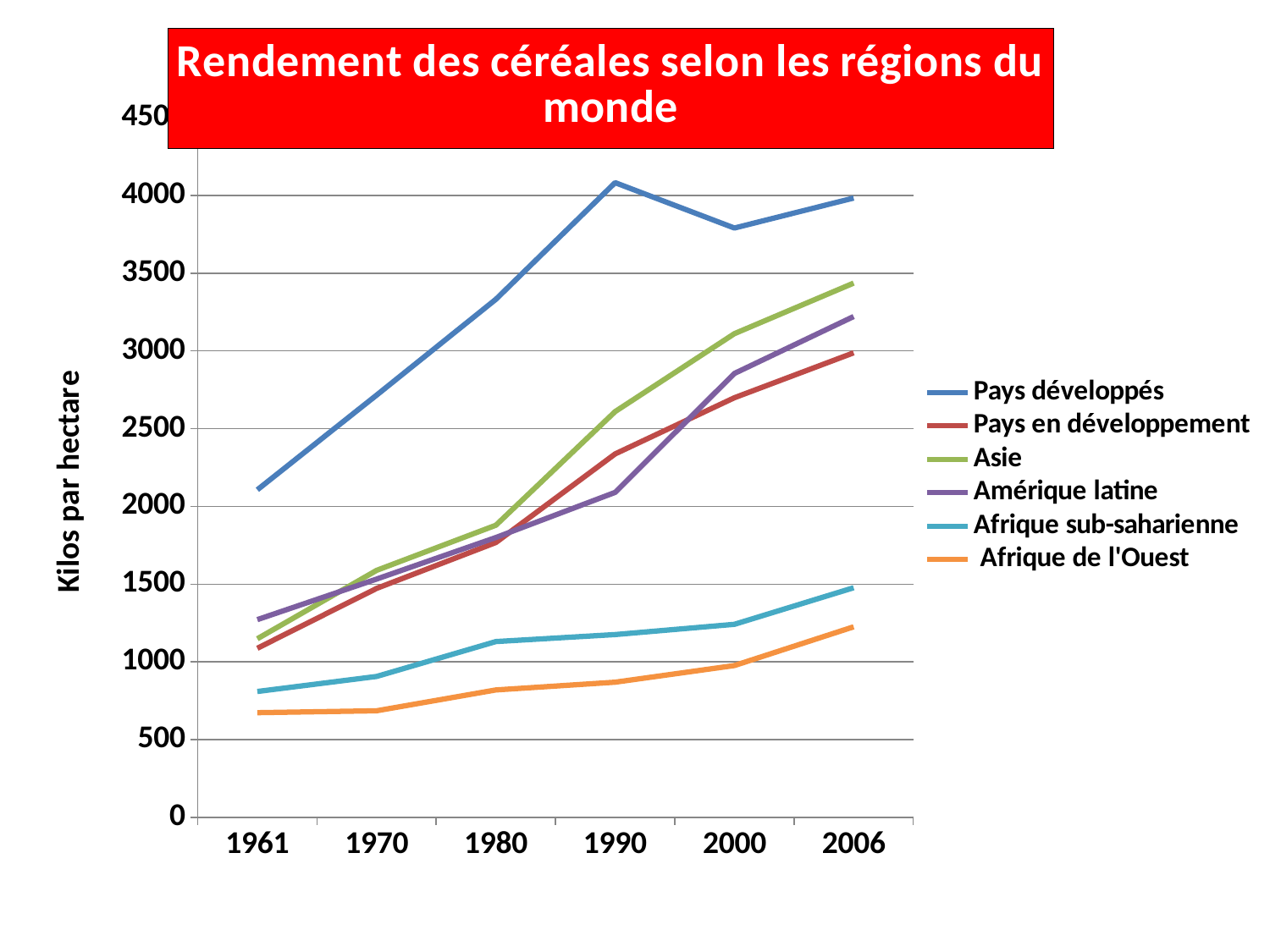

### Chart: Rendement des céréales selon les régions du monde

| Category | Pays développés | Pays en développement | Asie  | Amérique latine | Afrique sub-saharienne |  Afrique de l'Ouest |
|---|---|---|---|---|---|---|
| 1961 | 2107.0 | 1088.0 | 1149.0 | 1272.0 | 810.0 | 674.0 |
| 1970 | 2716.0 | 1473.0 | 1589.0 | 1533.0 | 907.0 | 686.0 |
| 1980 | 3332.0 | 1768.0 | 1879.0 | 1800.0 | 1131.0 | 820.0 |
| 1990 | 4082.0 | 2338.0 | 2610.0 | 2090.0 | 1176.0 | 870.0 |
| 2000 | 3790.0 | 2699.0 | 3111.0 | 2855.0 | 1242.0 | 977.0 |
| 2006 | 3983.0 | 2988.0 | 3436.0 | 3221.0 | 1477.0 | 1226.0 |